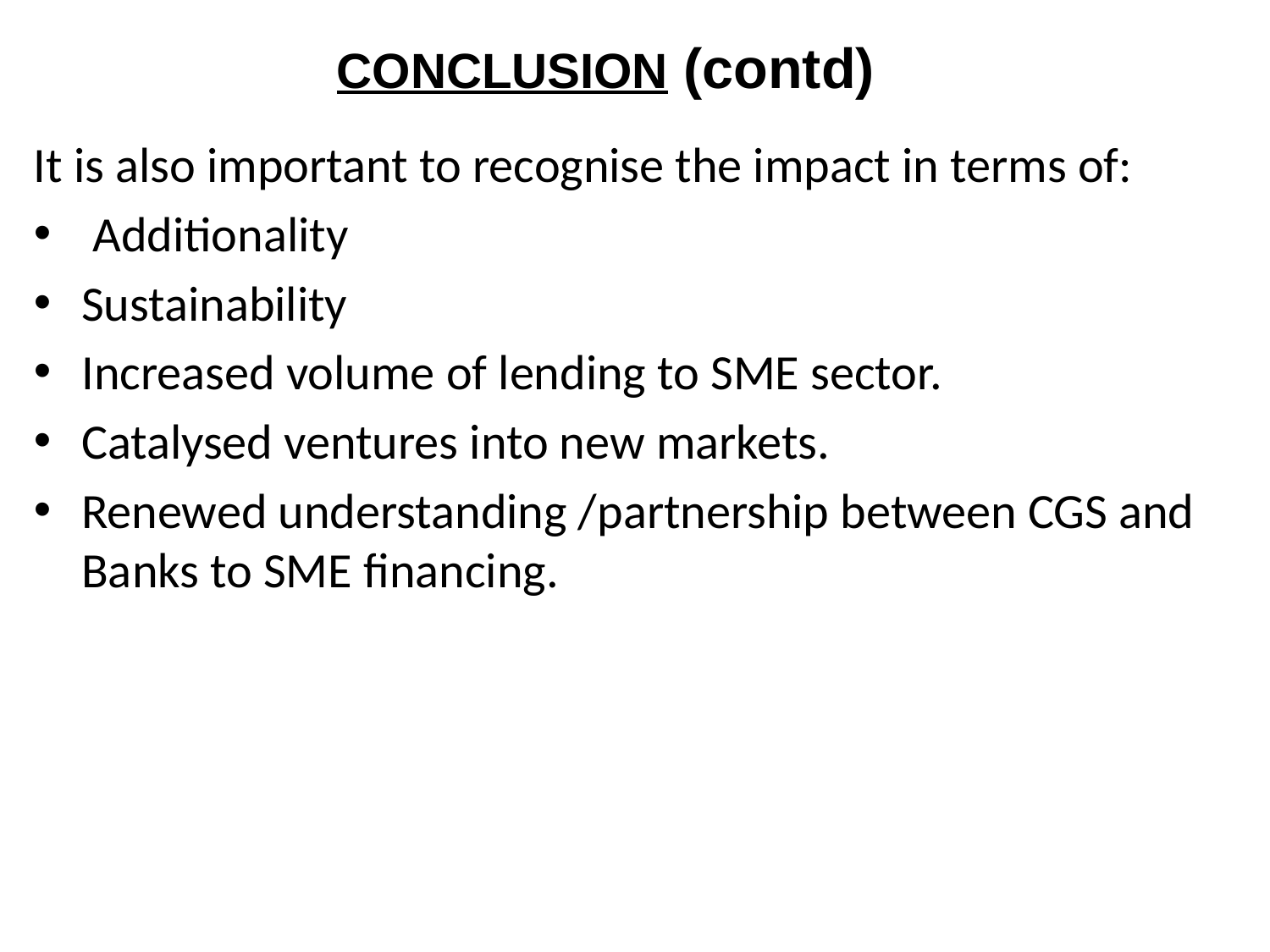

# CONCLUSION (contd)
It is also important to recognise the impact in terms of:
 Additionality
Sustainability
Increased volume of lending to SME sector.
Catalysed ventures into new markets.
Renewed understanding /partnership between CGS and Banks to SME financing.